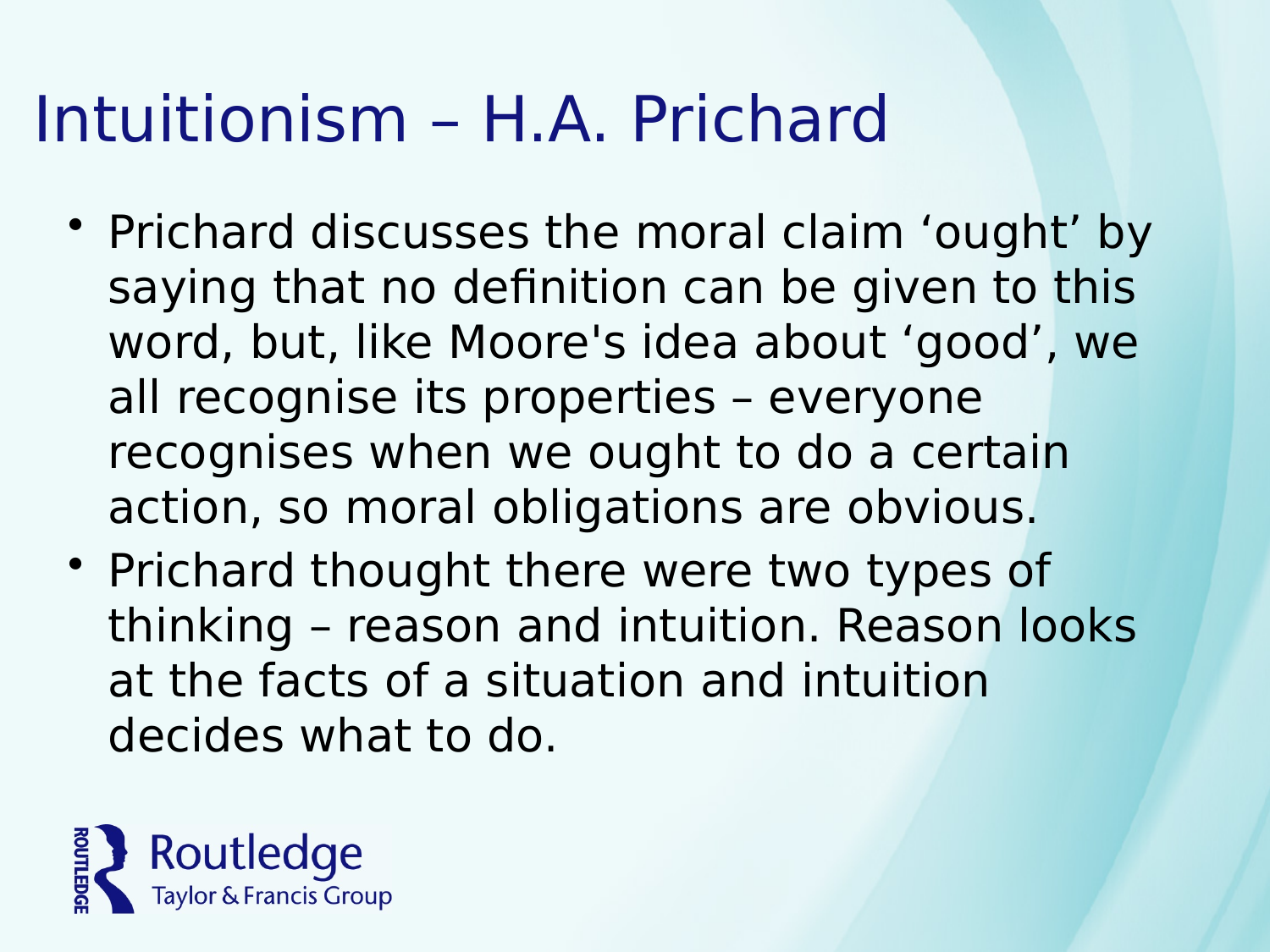

# Intuitionism – H.A. Prichard
Prichard discusses the moral claim ‘ought’ by saying that no definition can be given to this word, but, like Moore's idea about ‘good’, we all recognise its properties – everyone recognises when we ought to do a certain action, so moral obligations are obvious.
Prichard thought there were two types of thinking – reason and intuition. Reason looks at the facts of a situation and intuition decides what to do.